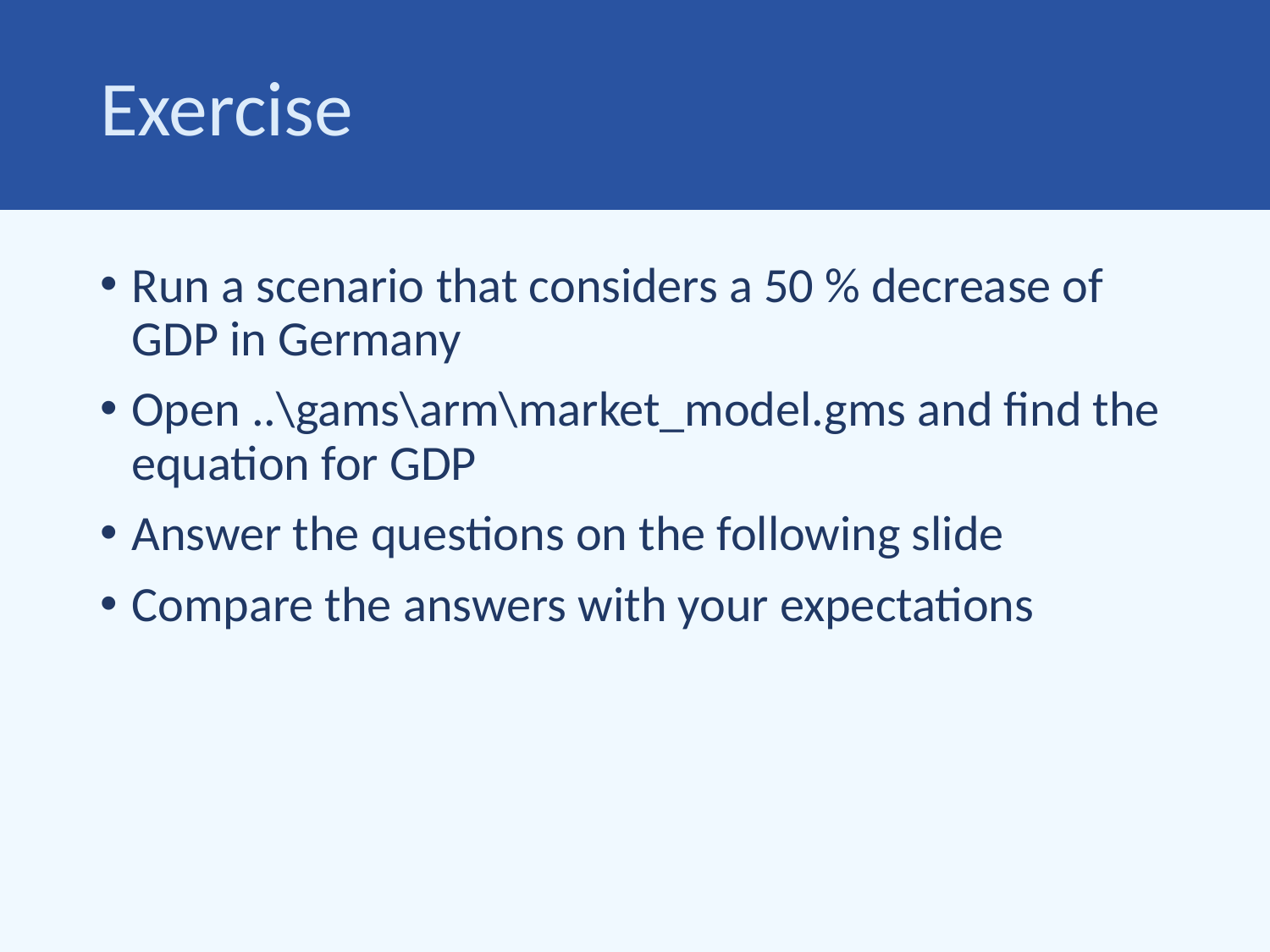

# Exercise
Run a scenario that considers a 50 % decrease of GDP in Germany
Open ..\gams\arm\market_model.gms and find the equation for GDP
Answer the questions on the following slide
Compare the answers with your expectations